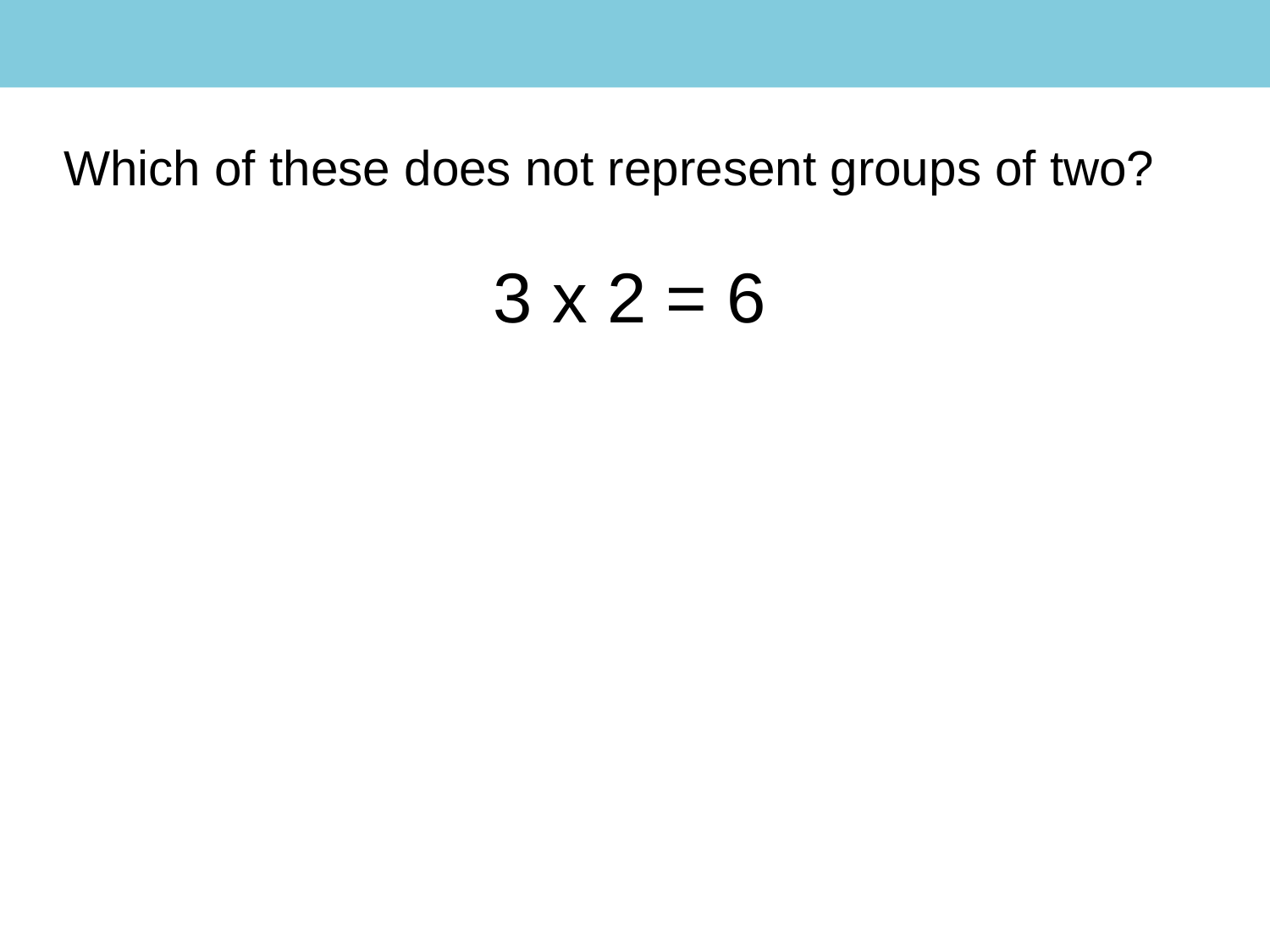

Which of these does not represent groups of two?
 3 x 2 = 6